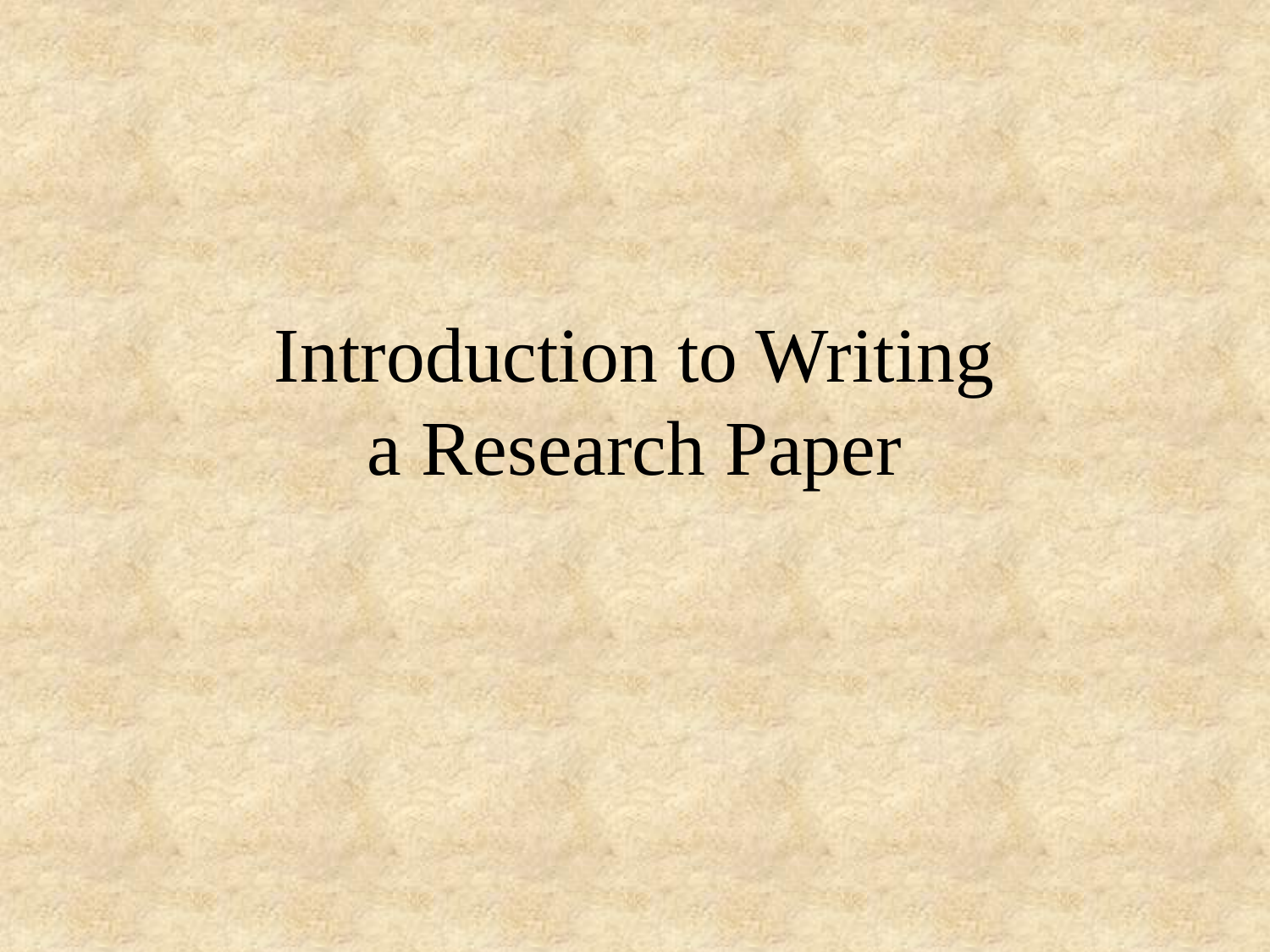

# Introduction to Writing a Research Paper